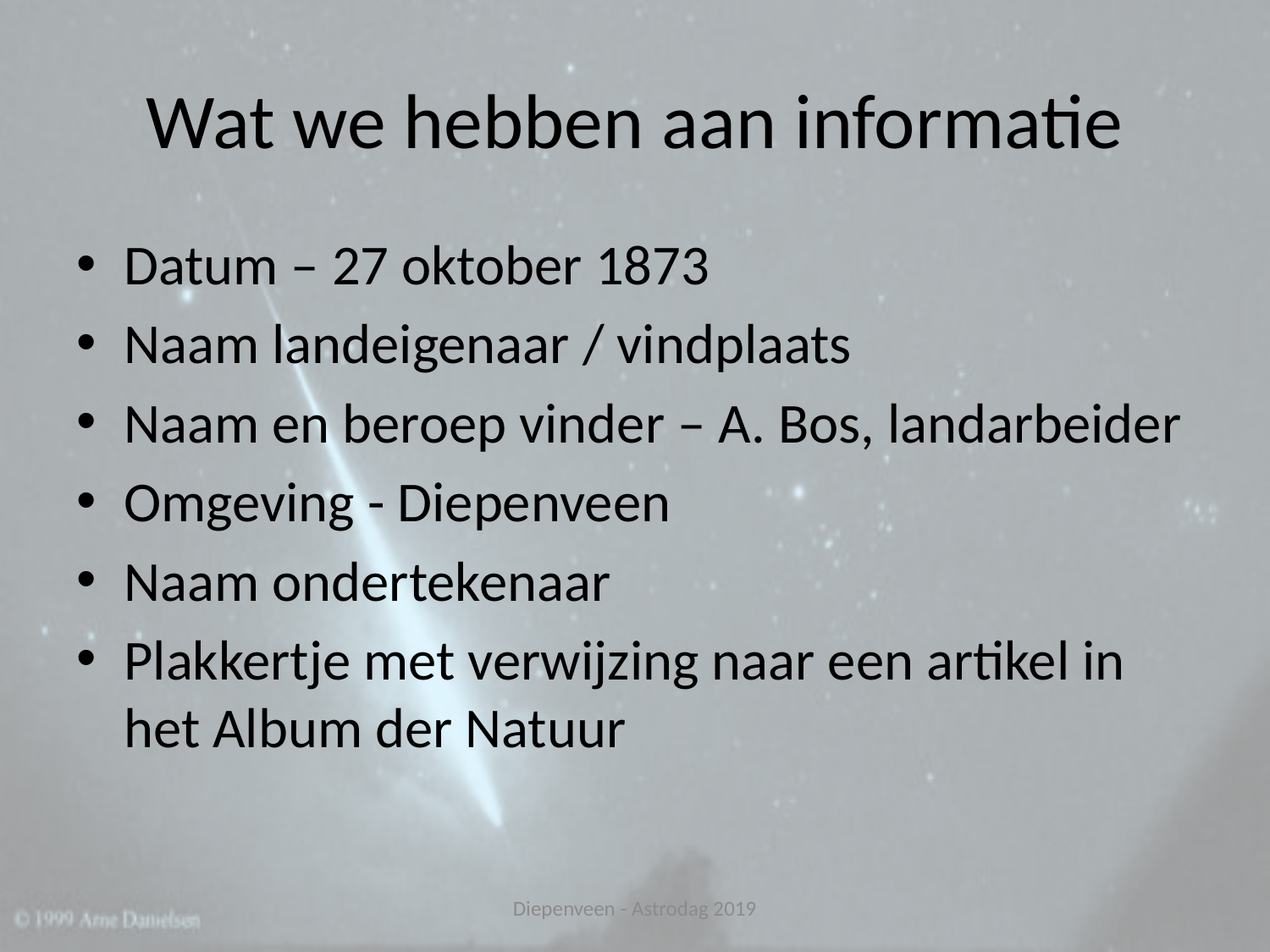

# Wat we hebben aan informatie
Datum – 27 oktober 1873
Naam landeigenaar / vindplaats
Naam en beroep vinder – A. Bos, landarbeider
Omgeving - Diepenveen
Naam ondertekenaar
Plakkertje met verwijzing naar een artikel in het Album der Natuur
Diepenveen - Astrodag 2019